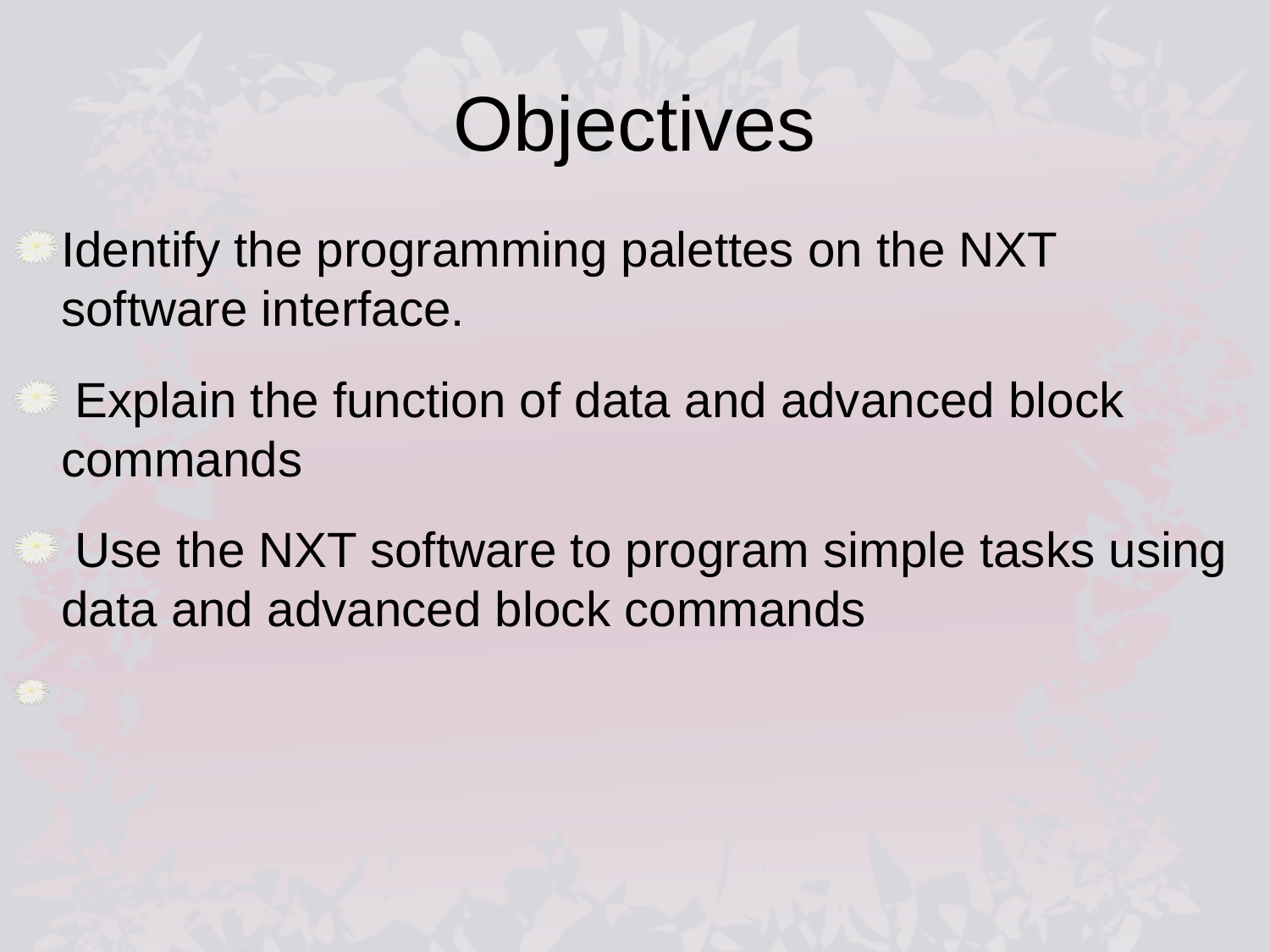

# Objectives
Identify the programming palettes on the NXT software interface.
 Explain the function of data and advanced block commands
 Use the NXT software to program simple tasks using data and advanced block commands